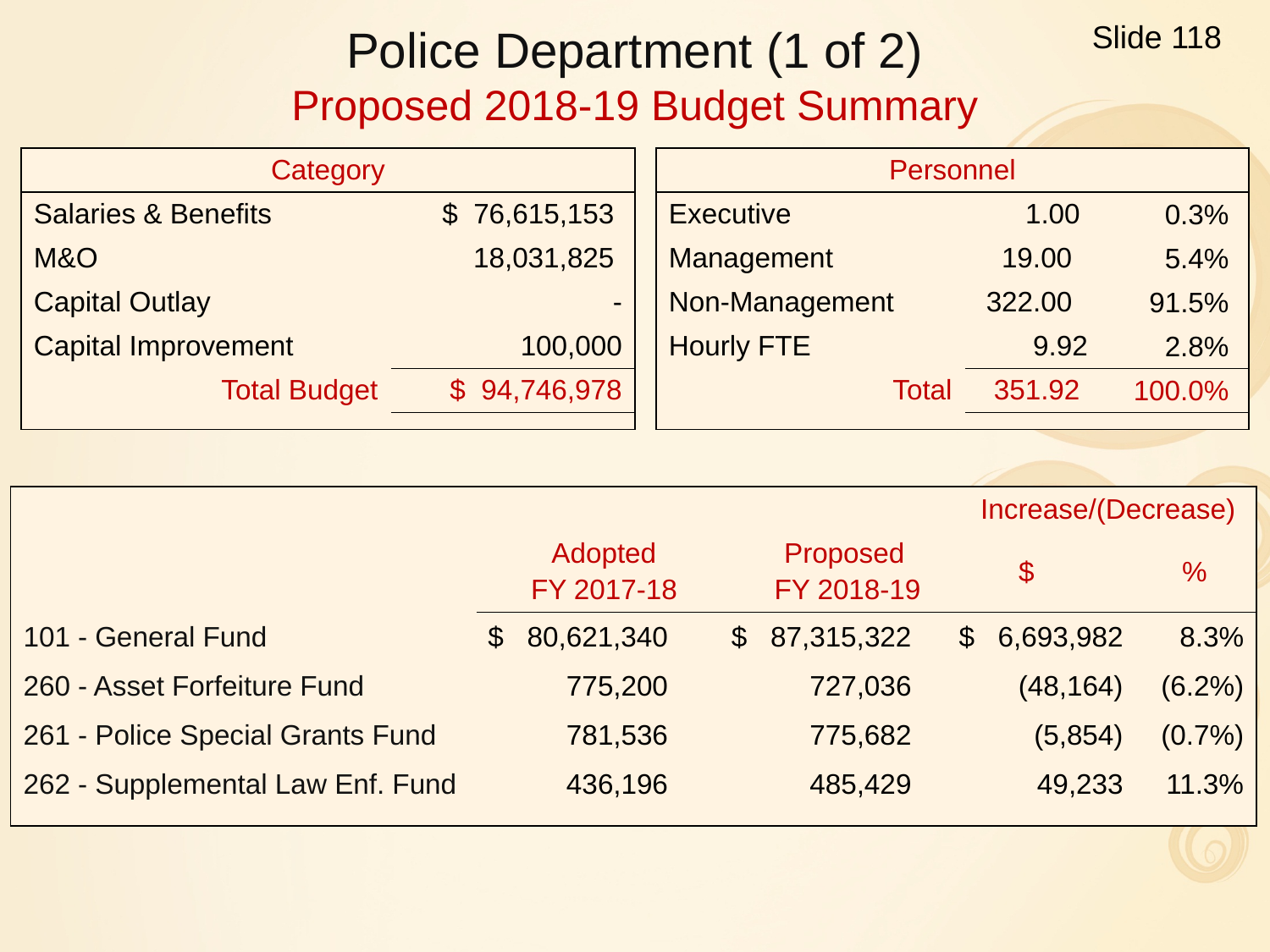

Slide 118
# Police Department (1 of 2) Proposed 2018-19 Budget Summary
| Category |  |
| --- | --- |
| Salaries & Benefits | $ 76,615,153 |
| M&O | 18,031,825 |
| Capital Outlay | - |
| Capital Improvement | 100,000 |
| Total Budget | $ 94,746,978 |
|  |  |
| Personnel |  |  |
| --- | --- | --- |
| Executive | 1.00 | 0.3% |
| Management | 19.00 | 5.4% |
| Non-Management | 322.00 | 91.5% |
| Hourly FTE | 9.92 | 2.8% |
| Total | 351.92 | 100.0% |
|  |  |  |
|  | Adopted FY 2017-18 | Proposed FY 2018-19 | Increase/(Decrease) |  |
| --- | --- | --- | --- | --- |
|  |  |  | $ | % |
| 101 - General Fund | $ 80,621,340 | $ 87,315,322 | $ 6,693,982 | 8.3% |
| 260 - Asset Forfeiture Fund | 775,200 | 727,036 | (48,164) | (6.2%) |
| 261 - Police Special Grants Fund | 781,536 | 775,682 | (5,854) | (0.7%) |
| 262 - Supplemental Law Enf. Fund | 436,196 | 485,429 | 49,233 | 11.3% |
|  |  |  |  |  |